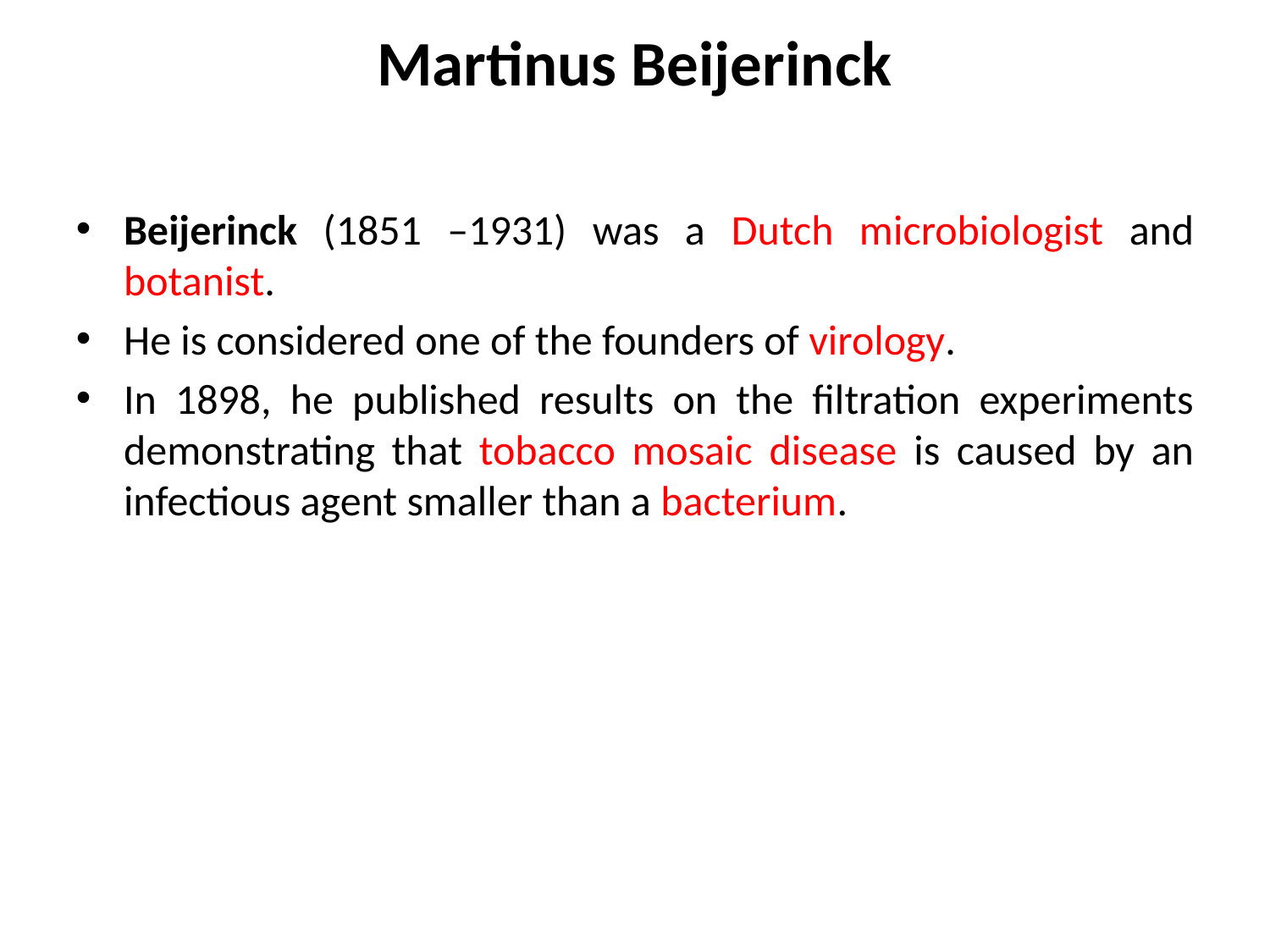

Martinus Beijerinck
Beijerinck (1851 –1931) was a Dutch microbiologist and botanist.
He is considered one of the founders of virology.
In 1898, he published results on the filtration experiments demonstrating that tobacco mosaic disease is caused by an infectious agent smaller than a bacterium.